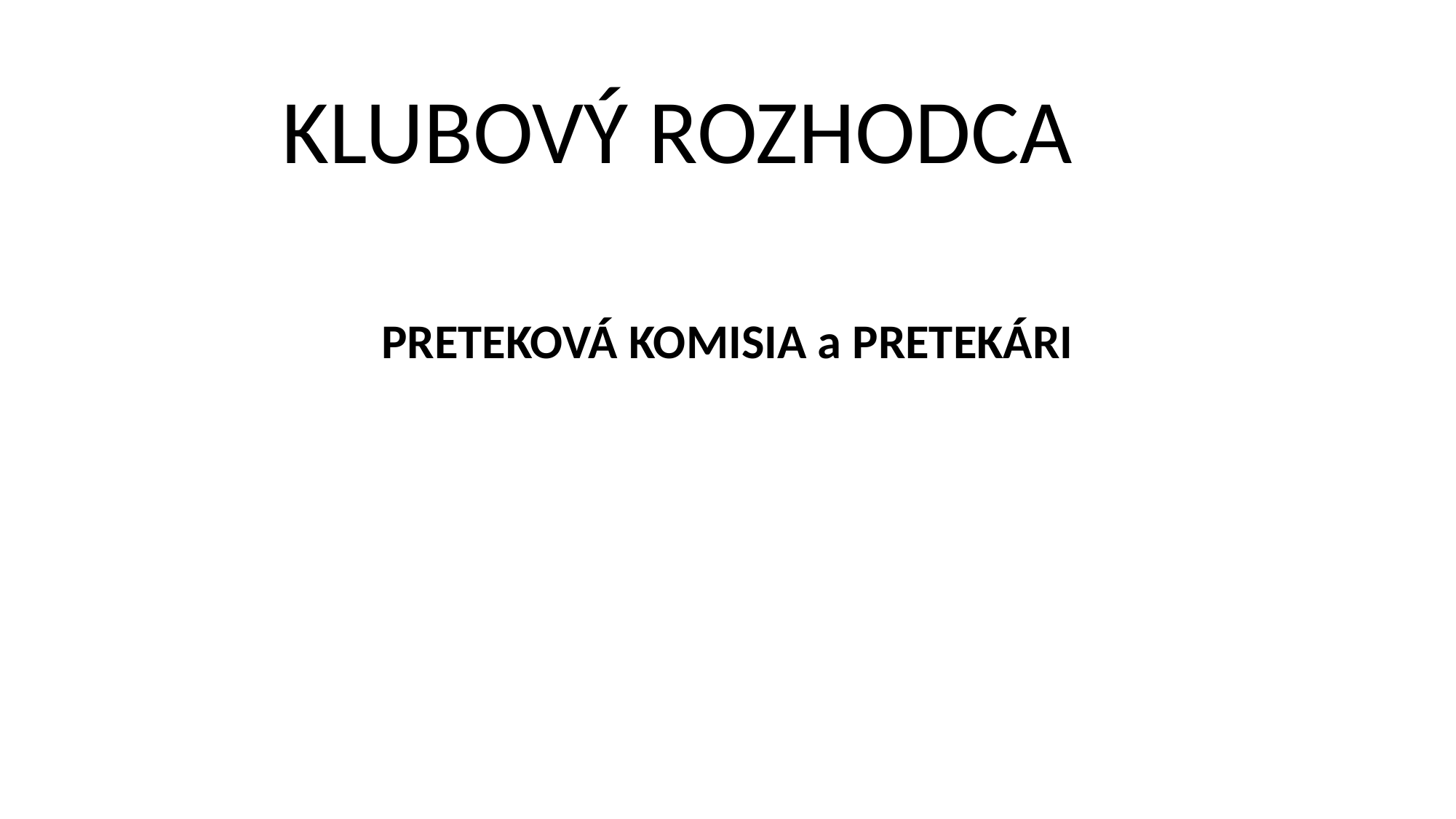

# KLUBOVÝ ROZHODCA
PRETEKOVÁ KOMISIA a PRETEKÁRI